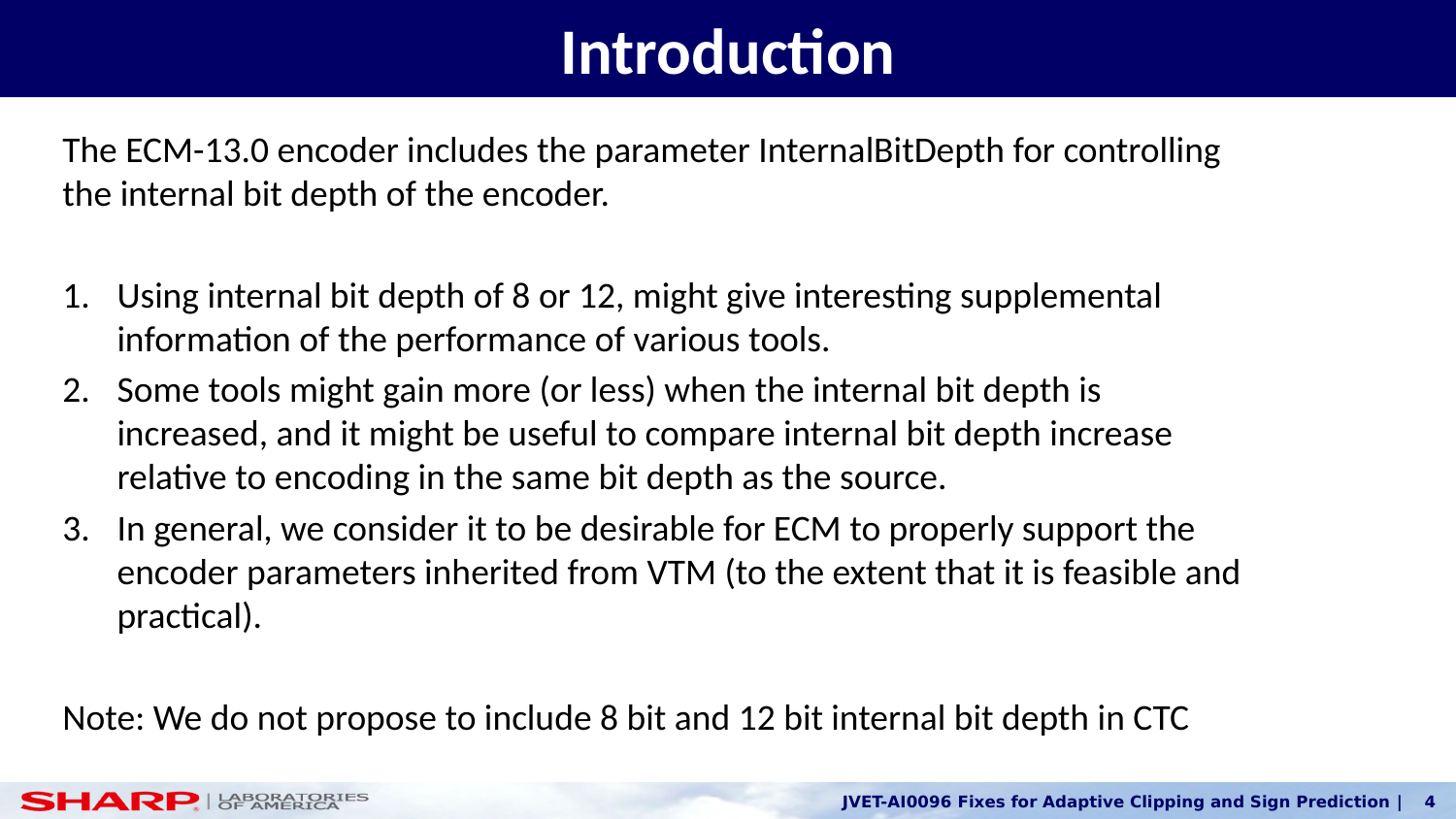

# Introduction
The ECM-13.0 encoder includes the parameter InternalBitDepth for controlling the internal bit depth of the encoder.

Using internal bit depth of 8 or 12, might give interesting supplemental information of the performance of various tools.
Some tools might gain more (or less) when the internal bit depth is increased, and it might be useful to compare internal bit depth increase relative to encoding in the same bit depth as the source.
In general, we consider it to be desirable for ECM to properly support the encoder parameters inherited from VTM (to the extent that it is feasible and practical).

Note: We do not propose to include 8 bit and 12 bit internal bit depth in CTC